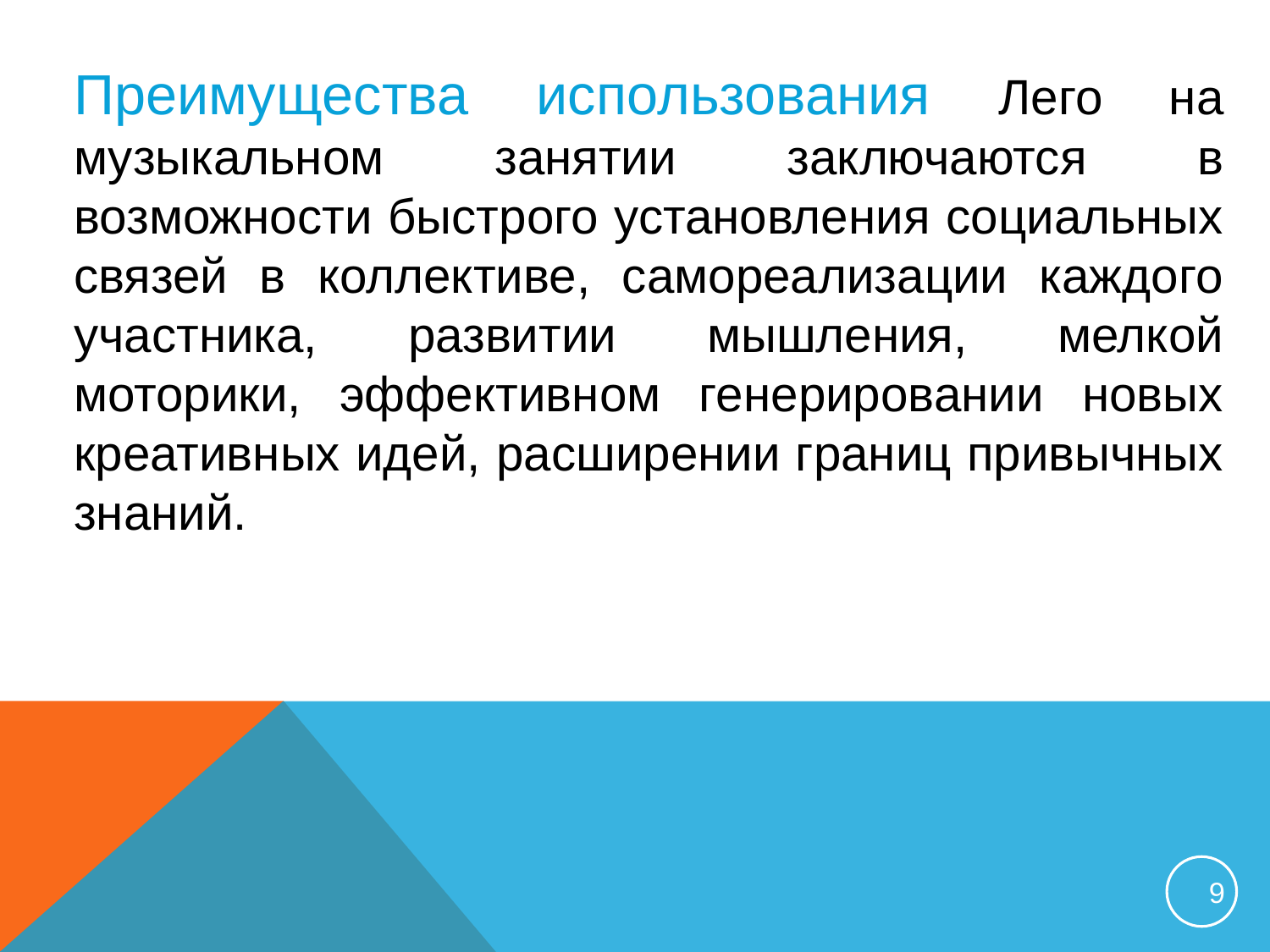

Преимущества использования Лего на музыкальном занятии заключаются в возможности быстрого установления социальных связей в коллективе, самореализации каждого участника, развитии мышления, мелкой моторики, эффективном генерировании новых креативных идей, расширении границ привычных знаний.

9